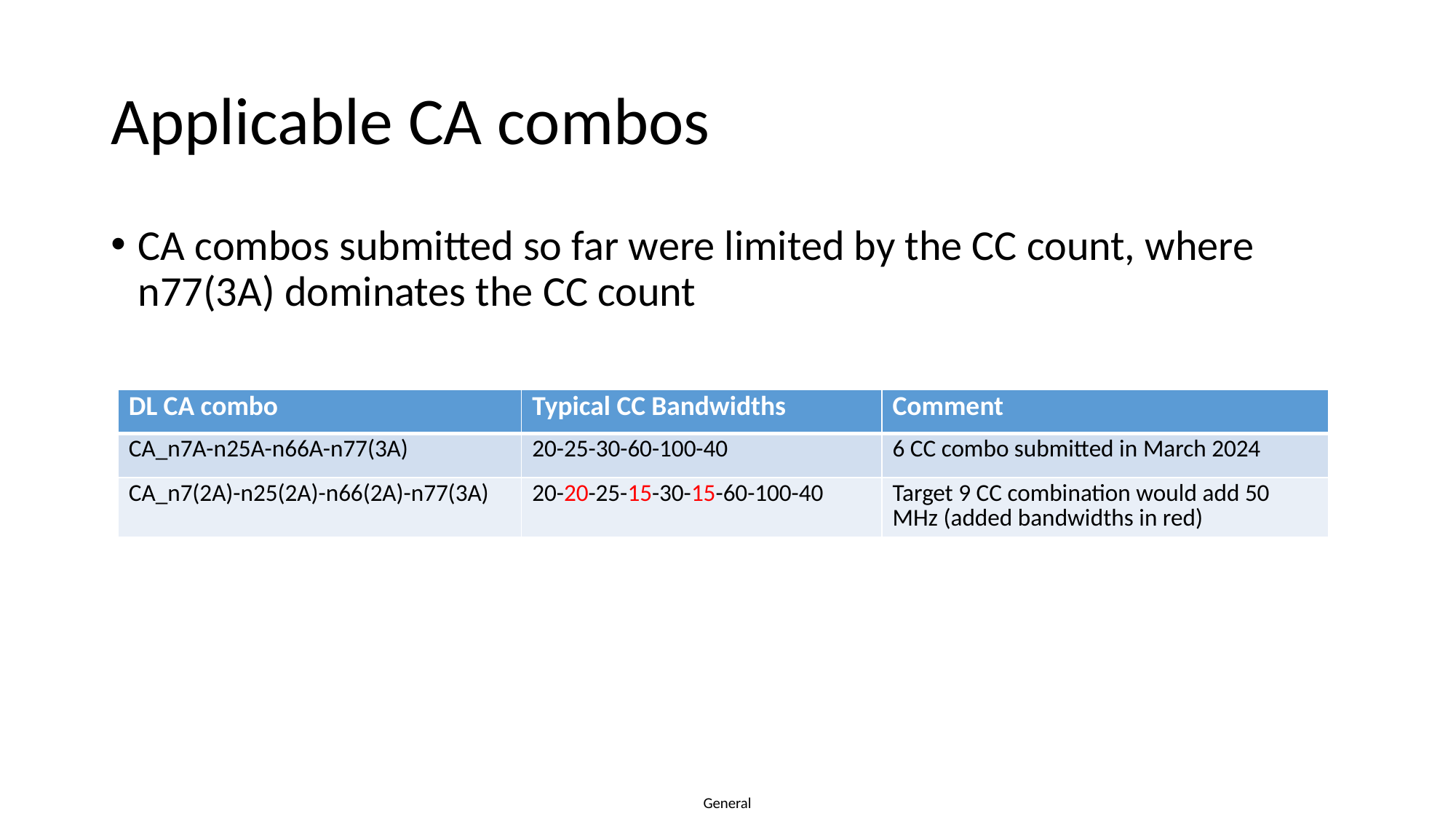

# Applicable CA combos
CA combos submitted so far were limited by the CC count, where n77(3A) dominates the CC count
| DL CA combo | Typical CC Bandwidths | Comment |
| --- | --- | --- |
| CA\_n7A-n25A-n66A-n77(3A) | 20-25-30-60-100-40 | 6 CC combo submitted in March 2024 |
| CA\_n7(2A)-n25(2A)-n66(2A)-n77(3A) | 20-20-25-15-30-15-60-100-40 | Target 9 CC combination would add 50 MHz (added bandwidths in red) |